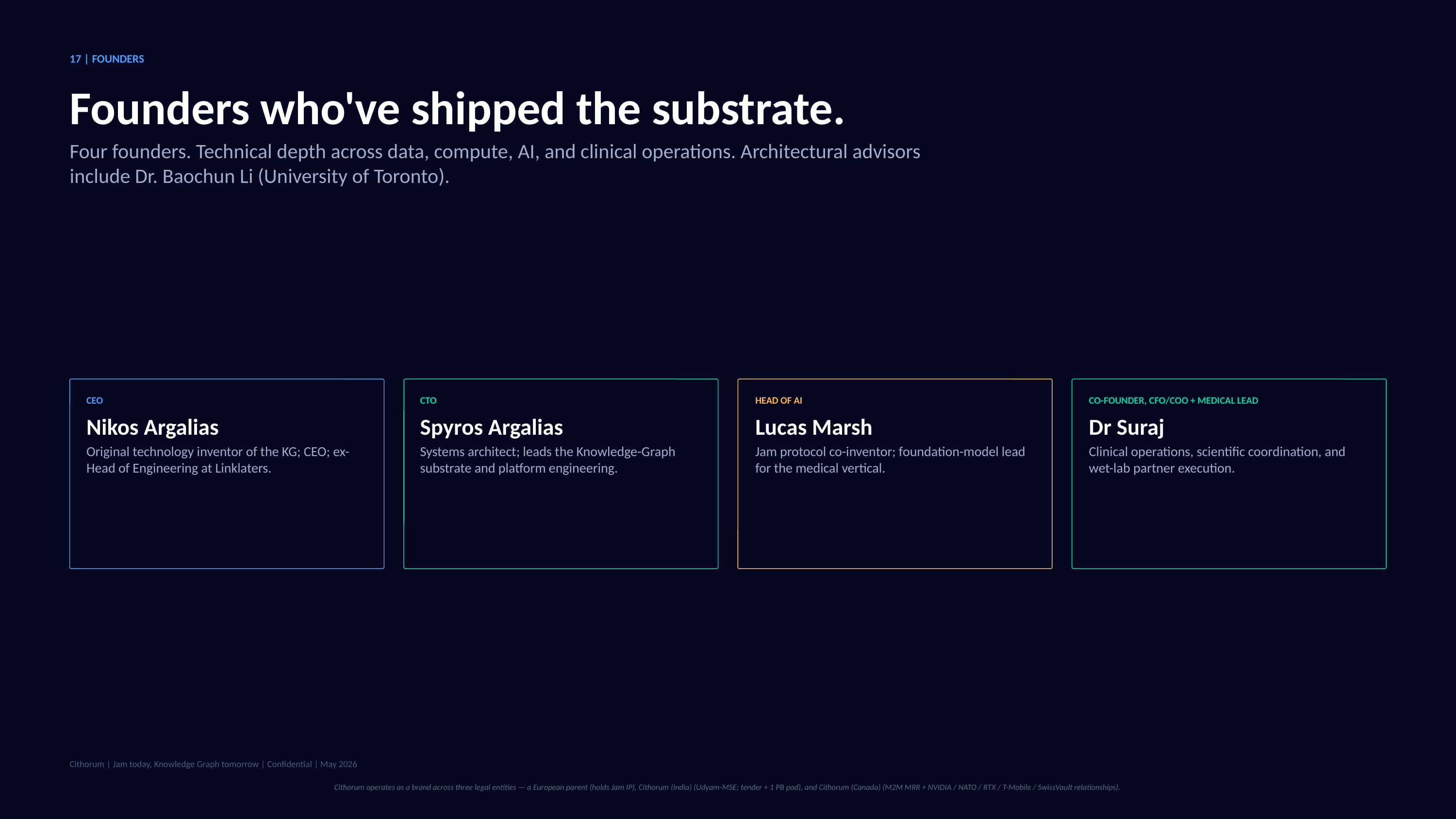

17 | FOUNDERS
Founders who've shipped the substrate.
Four founders. Technical depth across data, compute, AI, and clinical operations. Architectural advisors include Dr. Baochun Li (University of Toronto).

CEO
CTO
HEAD OF AI
CO-FOUNDER, CFO/COO + MEDICAL LEAD
Nikos Argalias
Spyros Argalias
Lucas Marsh
Dr Suraj
Original technology inventor of the KG; CEO; ex-Head of Engineering at Linklaters.
Systems architect; leads the Knowledge-Graph substrate and platform engineering.
Jam protocol co-inventor; foundation-model lead for the medical vertical.
Clinical operations, scientific coordination, and wet-lab partner execution.
Cithorum | Jam today, Knowledge Graph tomorrow | Confidential | May 2026
Cithorum operates as a brand across three legal entities — a European parent (holds Jam IP), Cithorum (India) (Udyam-MSE; tender + 1 PB pod), and Cithorum (Canada) (M2M MRR + NVIDIA / NATO / RTX / T-Mobile / SwissVault relationships).